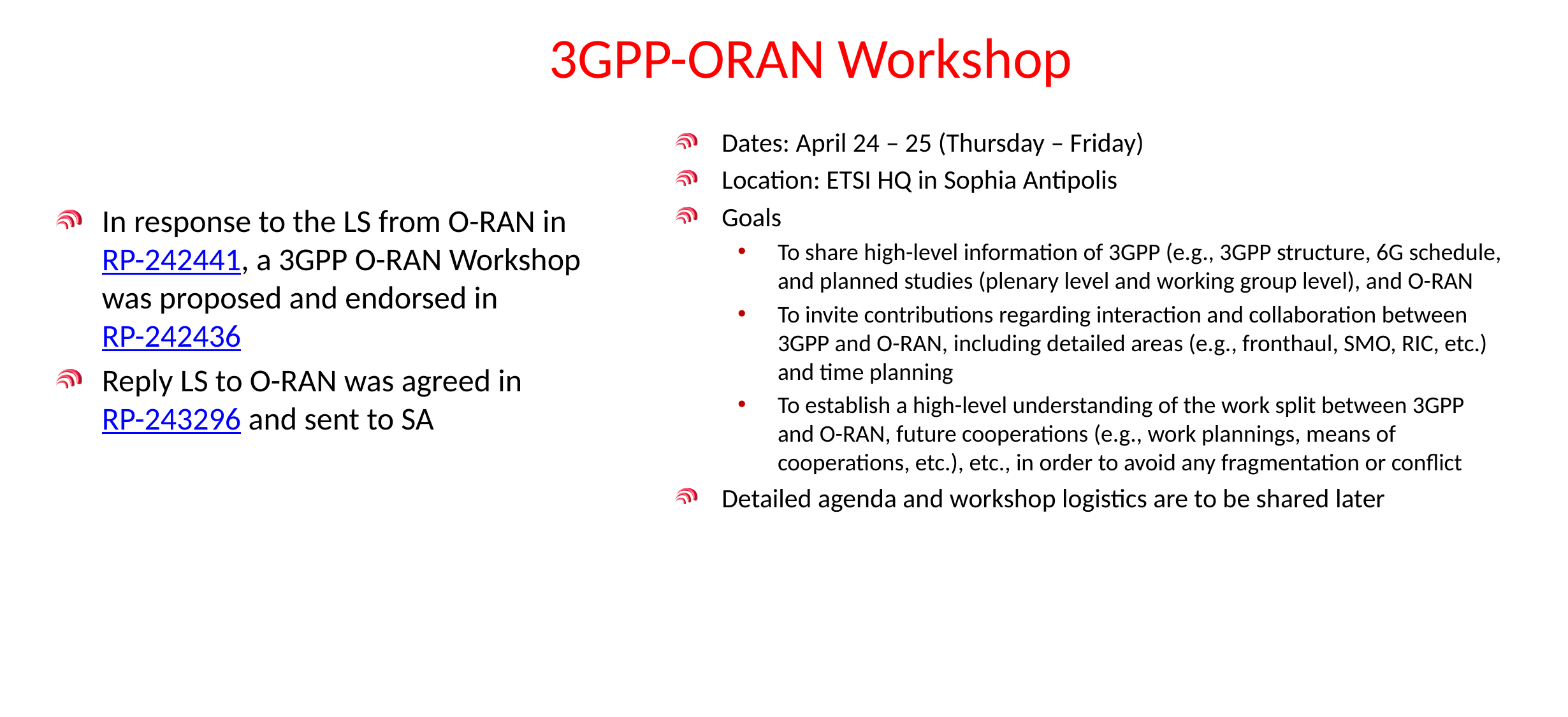

# 3GPP-ORAN Workshop
Dates: April 24 – 25 (Thursday – Friday)
Location: ETSI HQ in Sophia Antipolis
Goals
To share high-level information of 3GPP (e.g., 3GPP structure, 6G schedule, and planned studies (plenary level and working group level), and O-RAN
To invite contributions regarding interaction and collaboration between 3GPP and O-RAN, including detailed areas (e.g., fronthaul, SMO, RIC, etc.) and time planning
To establish a high-level understanding of the work split between 3GPP and O-RAN, future cooperations (e.g., work plannings, means of cooperations, etc.), etc., in order to avoid any fragmentation or conflict
Detailed agenda and workshop logistics are to be shared later
In response to the LS from O-RAN in RP-242441, a 3GPP O-RAN Workshop was proposed and endorsed in RP-242436
Reply LS to O-RAN was agreed in RP-243296 and sent to SA